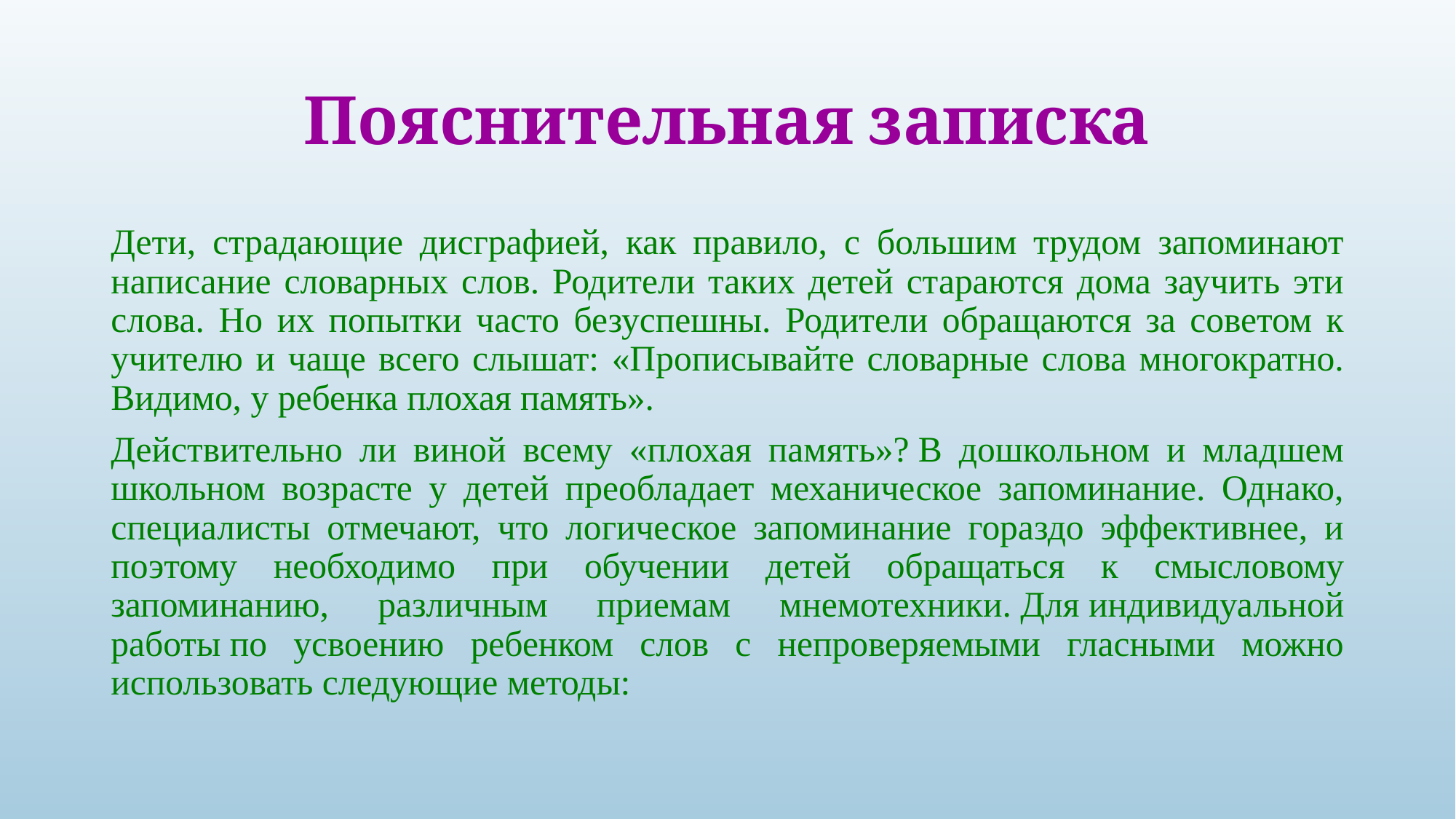

# Пояснительная записка
Дети, страдающие дисграфией, как правило, с большим трудом запоминают написание словарных слов. Родители таких детей стараются дома заучить эти слова. Но их попытки часто безуспешны. Родители обращаются за советом к учителю и чаще всего слышат: «Прописывайте словарные слова многократно. Видимо, у ребенка плохая память».
Действительно ли виной всему «плохая память»? В дошкольном и младшем школьном возрасте у детей преобладает механическое запоминание. Однако, специалисты отмечают, что логическое запоминание гораздо эффективнее, и поэтому необходимо при обучении детей обращаться к смысловому запоминанию, различным приемам мнемотехники. Для индивидуальной работы по усвоению ребенком слов с непроверяемыми гласными можно использовать следующие методы: